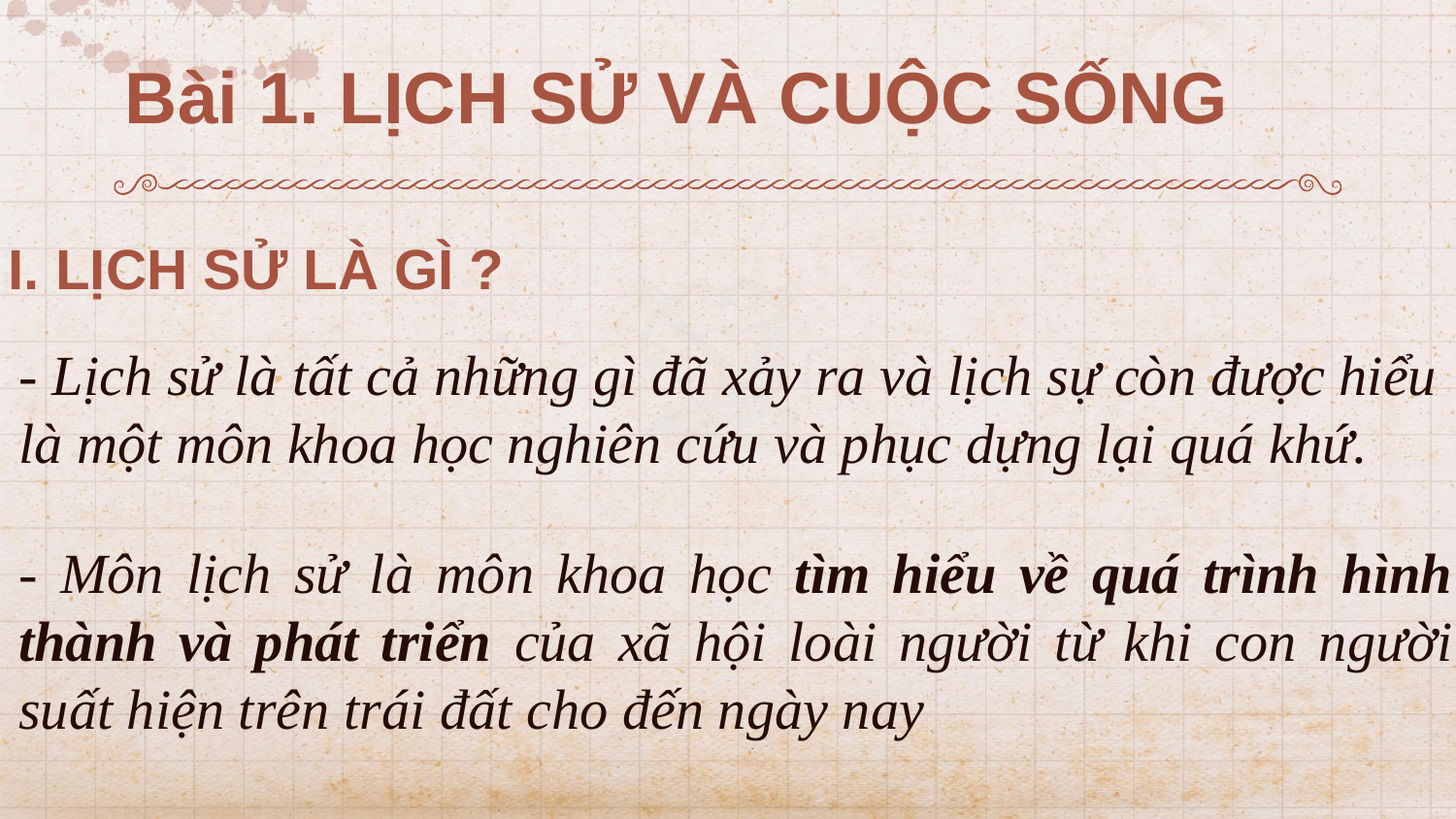

Bài 1. LỊCH SỬ VÀ CUỘC SỐNG
I. LỊCH SỬ LÀ GÌ ?
- Lịch sử là tất cả những gì đã xảy ra và lịch sự còn được hiểu là một môn khoa học nghiên cứu và phục dựng lại quá khứ.
- Môn lịch sử là môn khoa học tìm hiểu về quá trình hình thành và phát triển của xã hội loài người từ khi con người suất hiện trên trái đất cho đến ngày nay